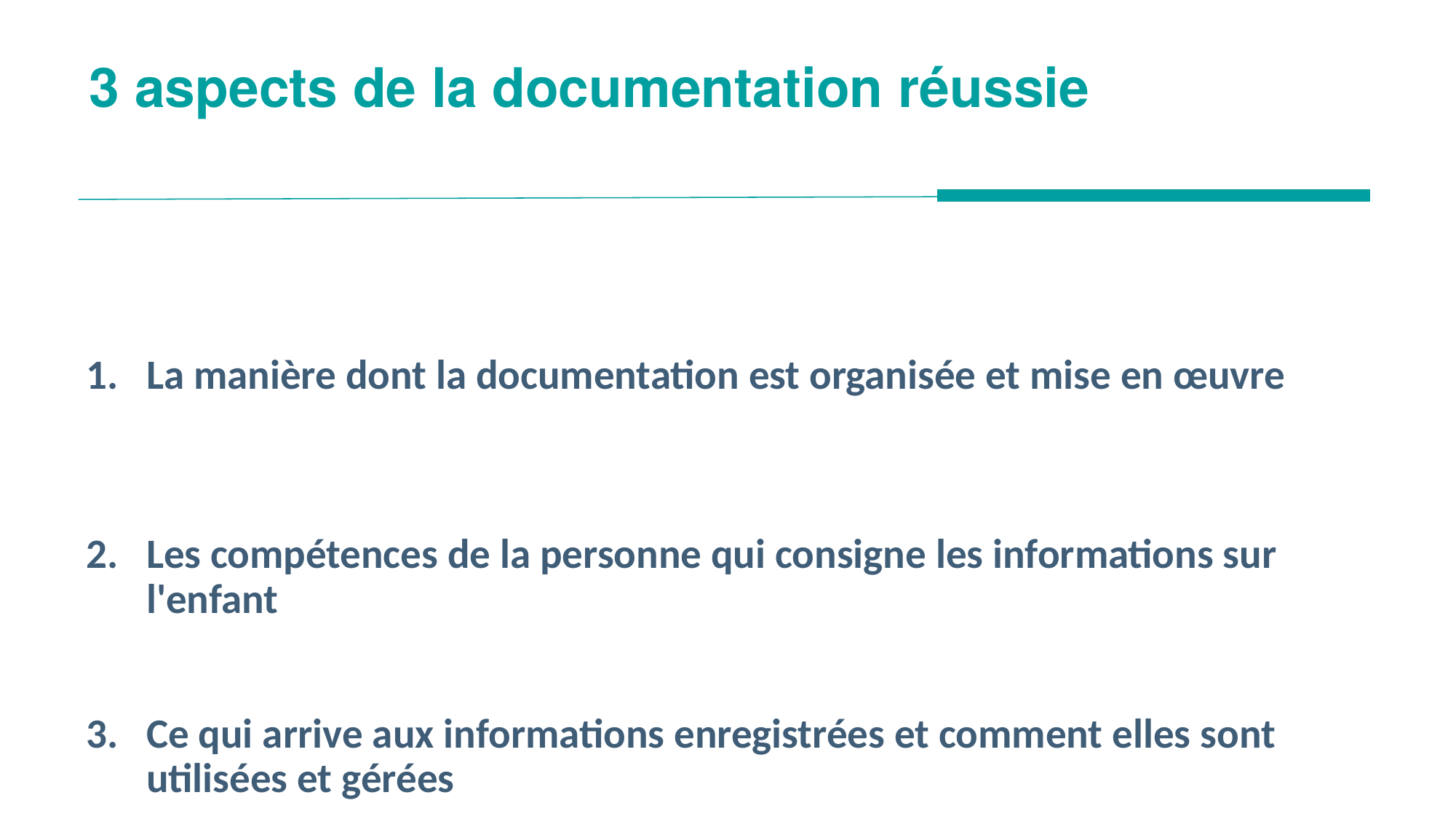

# 3 aspects de la documentation réussie

La manière dont la documentation est organisée et mise en œuvre

Les compétences de la personne qui consigne les informations sur l'enfant

Ce qui arrive aux informations enregistrées et comment elles sont utilisées et gérées